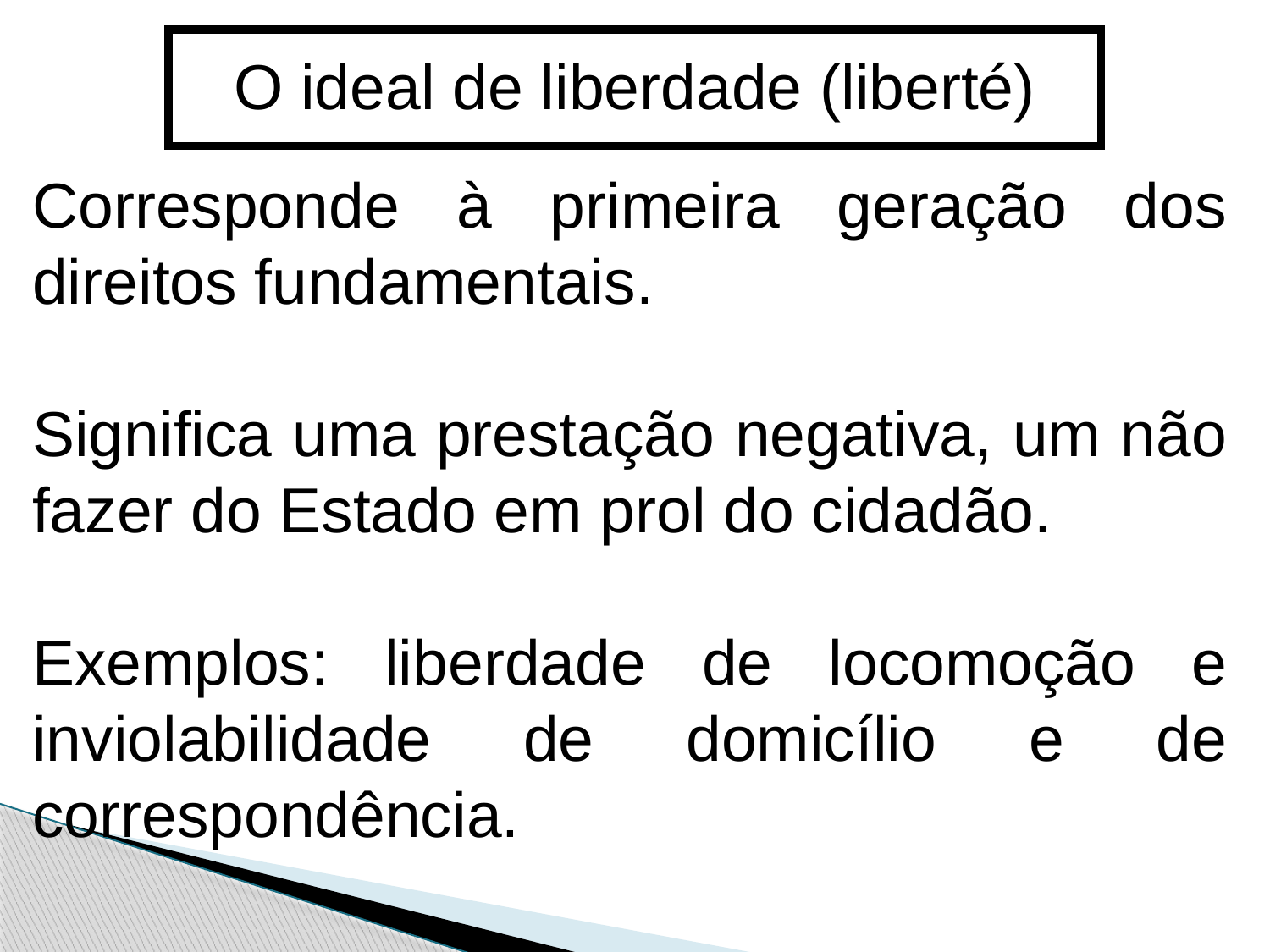

O ideal de liberdade (liberté)
Corresponde à primeira geração dos direitos fundamentais.

Significa uma prestação negativa, um não fazer do Estado em prol do cidadão.

Exemplos: liberdade de locomoção e inviolabilidade de domicílio e de correspondência.